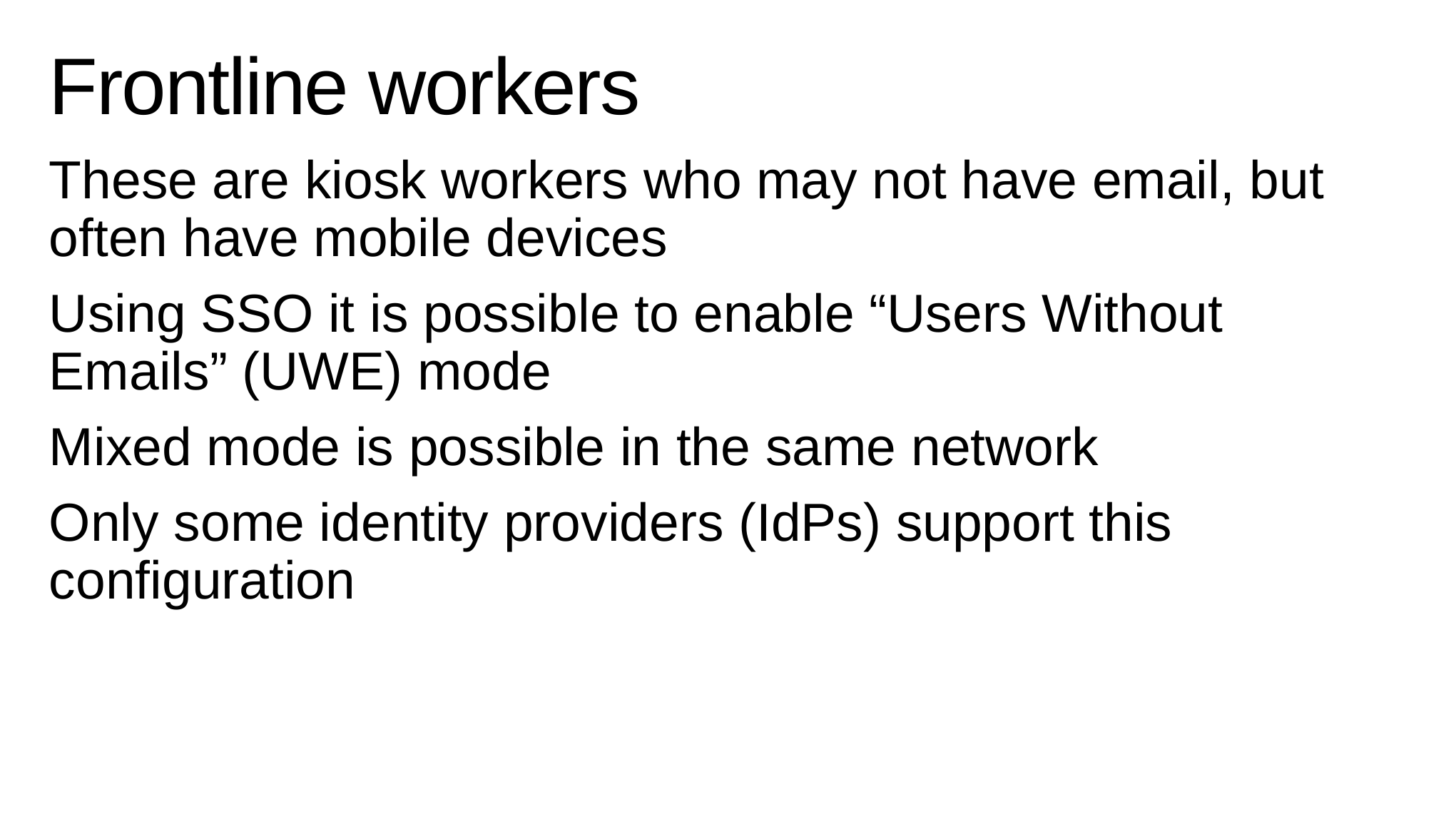

# Frontline workers
These are kiosk workers who may not have email, but often have mobile devices
Using SSO it is possible to enable “Users Without Emails” (UWE) mode
Mixed mode is possible in the same network
Only some identity providers (IdPs) support this configuration